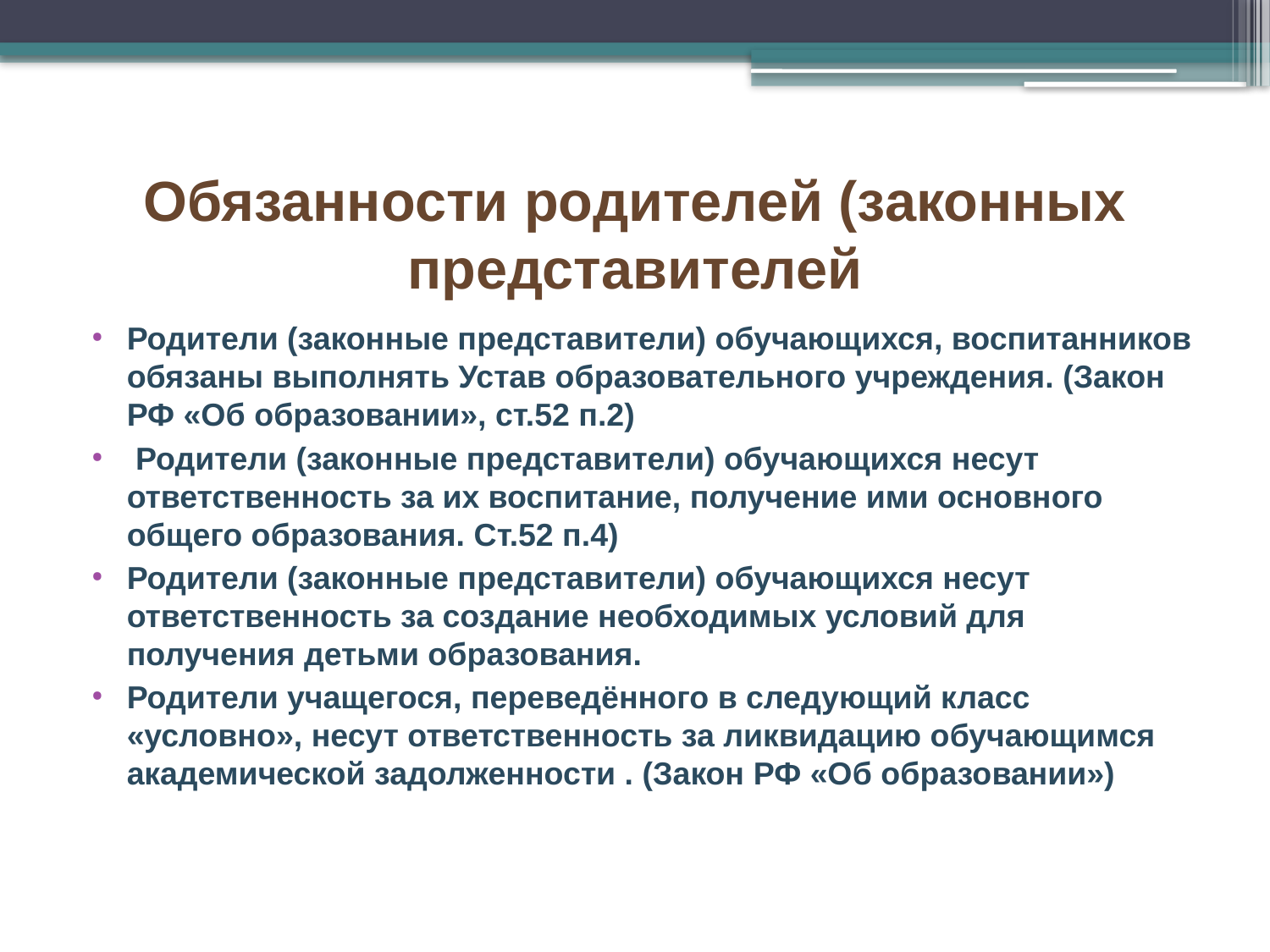

# Обязанности родителей (законных представителей
Родители (законные представители) обучающихся, воспитанников обязаны выполнять Устав образовательного учреждения. (Закон РФ «Об образовании», ст.52 п.2)
 Родители (законные представители) обучающихся несут ответственность за их воспитание, получение ими основного общего образования. Ст.52 п.4)
Родители (законные представители) обучающихся несут ответственность за создание необходимых условий для получения детьми образования.
Родители учащегося, переведённого в следующий класс «условно», несут ответственность за ликвидацию обучающимся академической задолженности . (Закон РФ «Об образовании»)